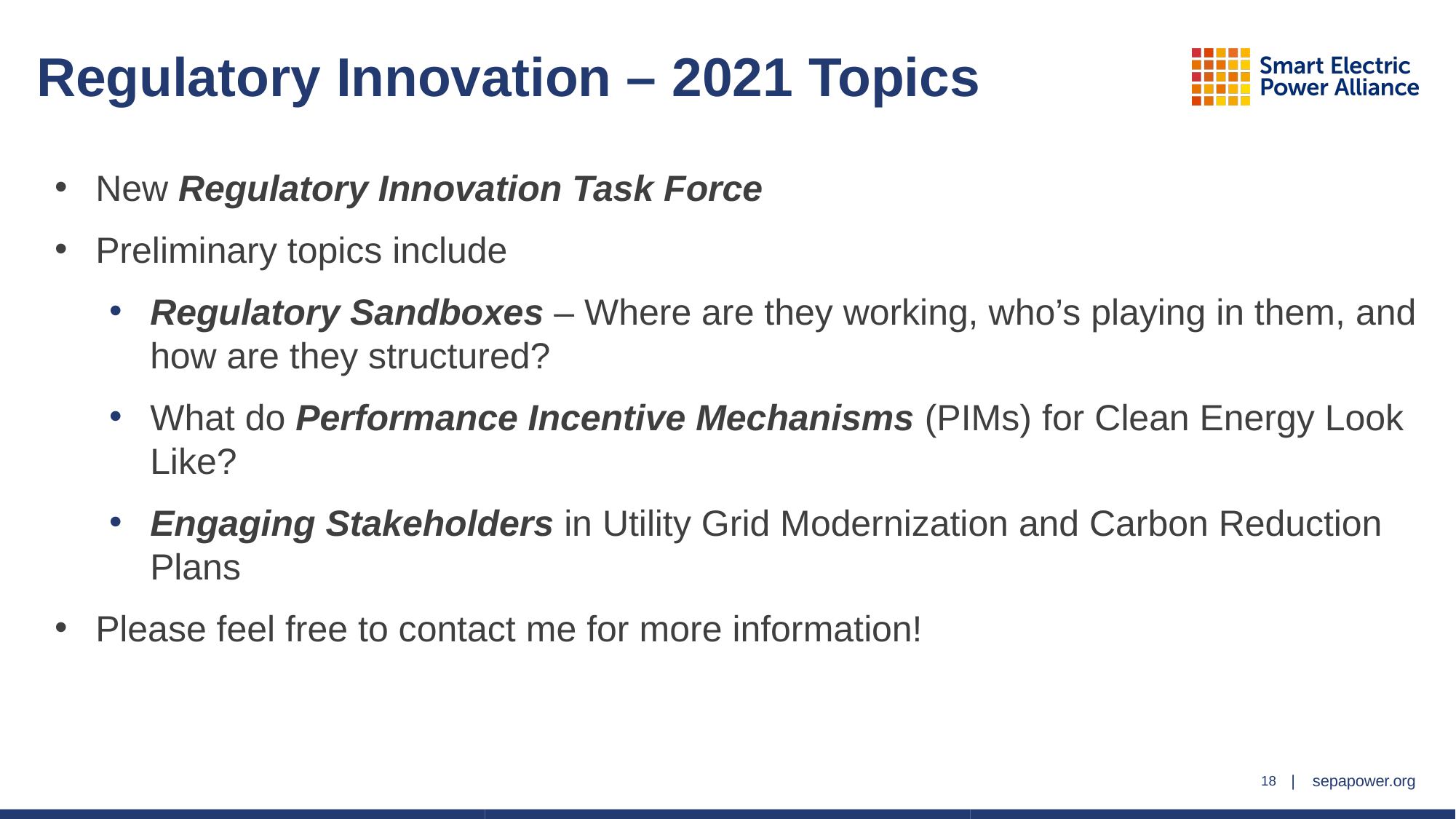

# Regulatory Innovation – 2021 Topics
New Regulatory Innovation Task Force
Preliminary topics include
Regulatory Sandboxes – Where are they working, who’s playing in them, and how are they structured?
What do Performance Incentive Mechanisms (PIMs) for Clean Energy Look Like?
Engaging Stakeholders in Utility Grid Modernization and Carbon Reduction Plans
Please feel free to contact me for more information!